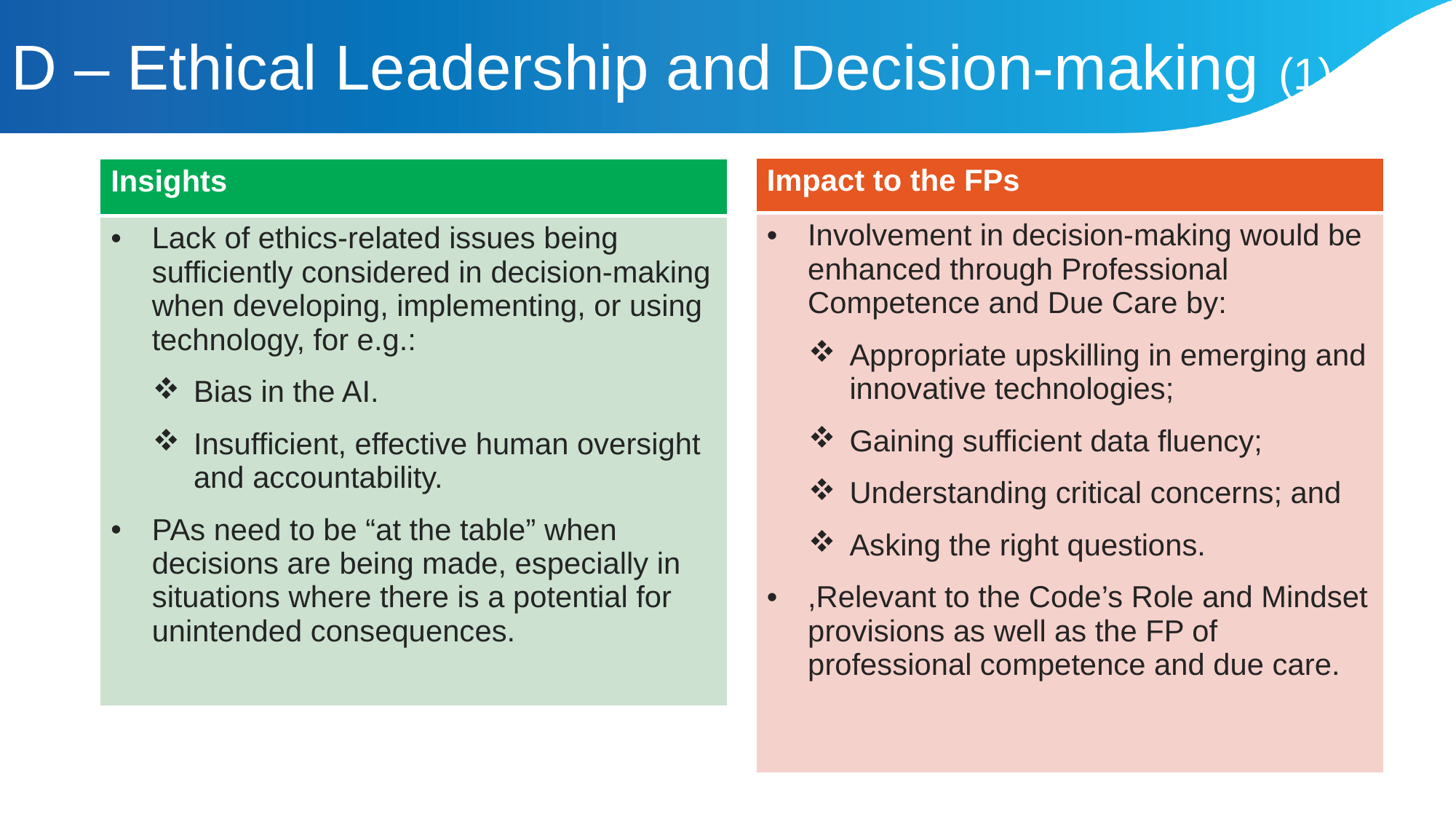

# D – Ethical Leadership and Decision-making (1)
| Impact to the FPs |
| --- |
| Involvement in decision-making would be enhanced through Professional Competence and Due Care by: Appropriate upskilling in emerging and innovative technologies; Gaining sufficient data fluency; Understanding critical concerns; and Asking the right questions. ,Relevant to the Code’s Role and Mindset provisions as well as the FP of professional competence and due care. |
| Insights |
| --- |
| Lack of ethics-related issues being sufficiently considered in decision-making when developing, implementing, or using technology, for e.g.: Bias in the AI. Insufficient, effective human oversight and accountability. PAs need to be “at the table” when decisions are being made, especially in situations where there is a potential for unintended consequences. |